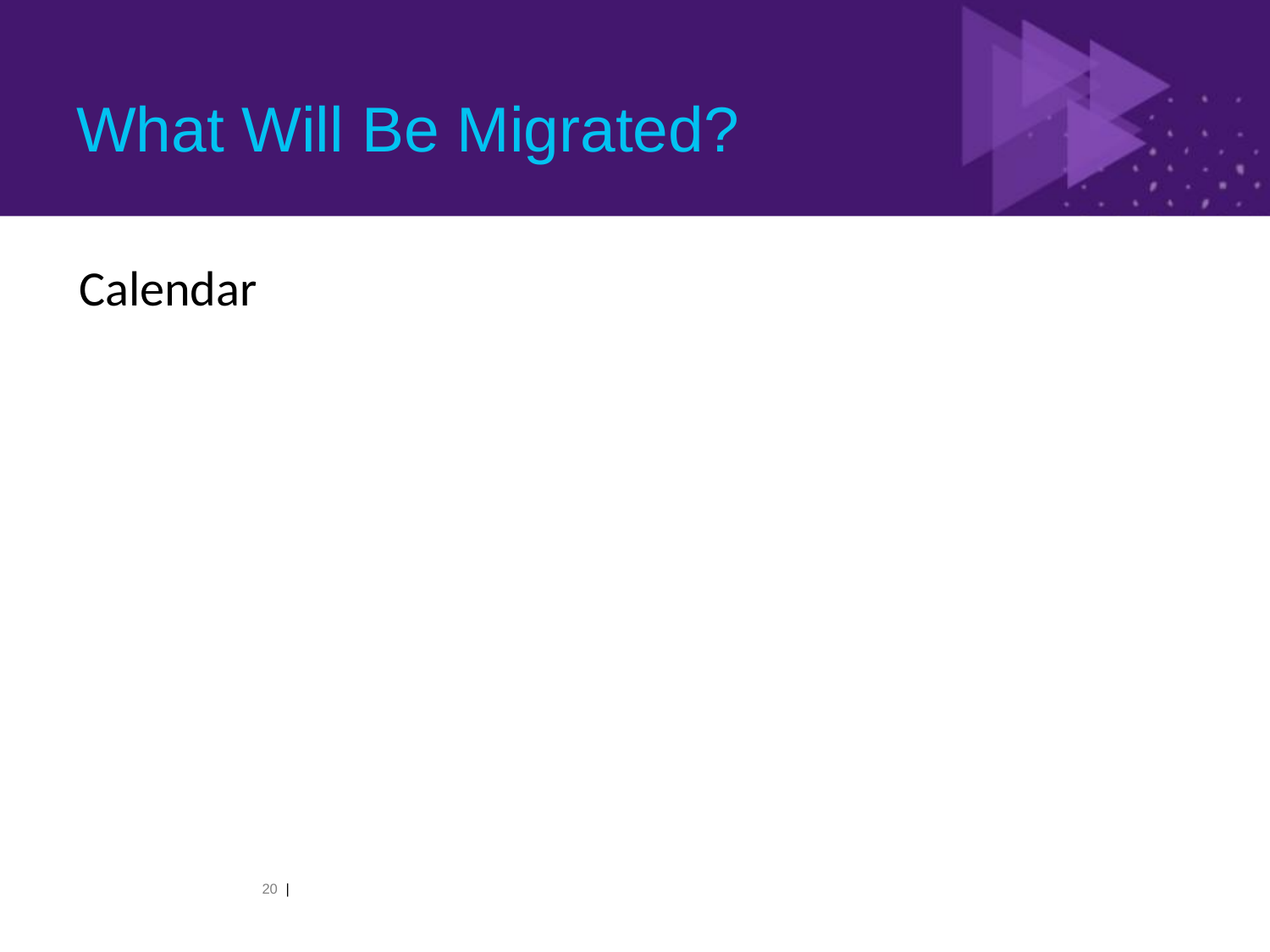

# What Will Be Migrated?
Calendar
Calendar items
Recurrences
Exceptions
Meeting Request/Cancelation/Response
OOF settings
Categories

20  |  Microsoft Confidential